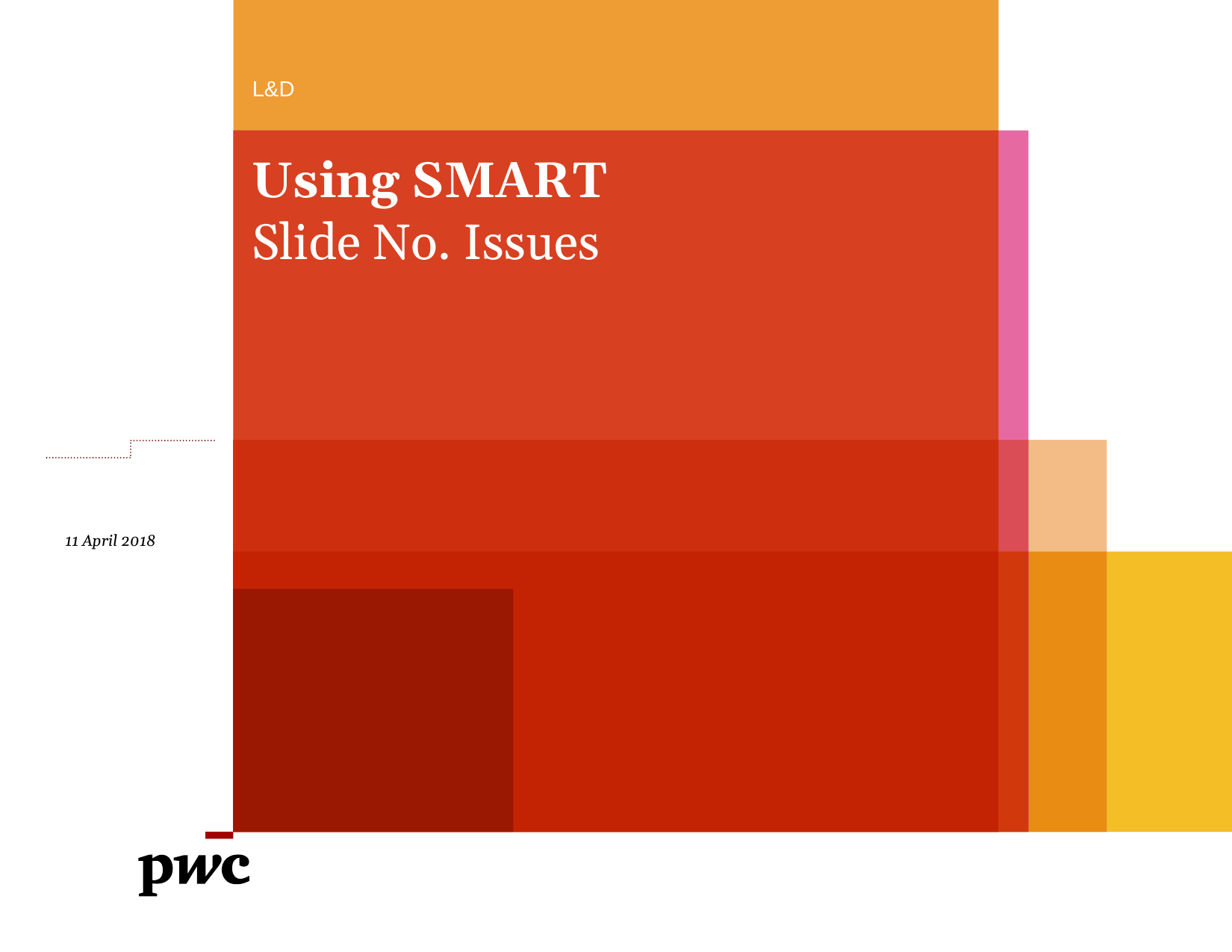

L&D

# Using SMART
Slide No. Issues
11 April 2018